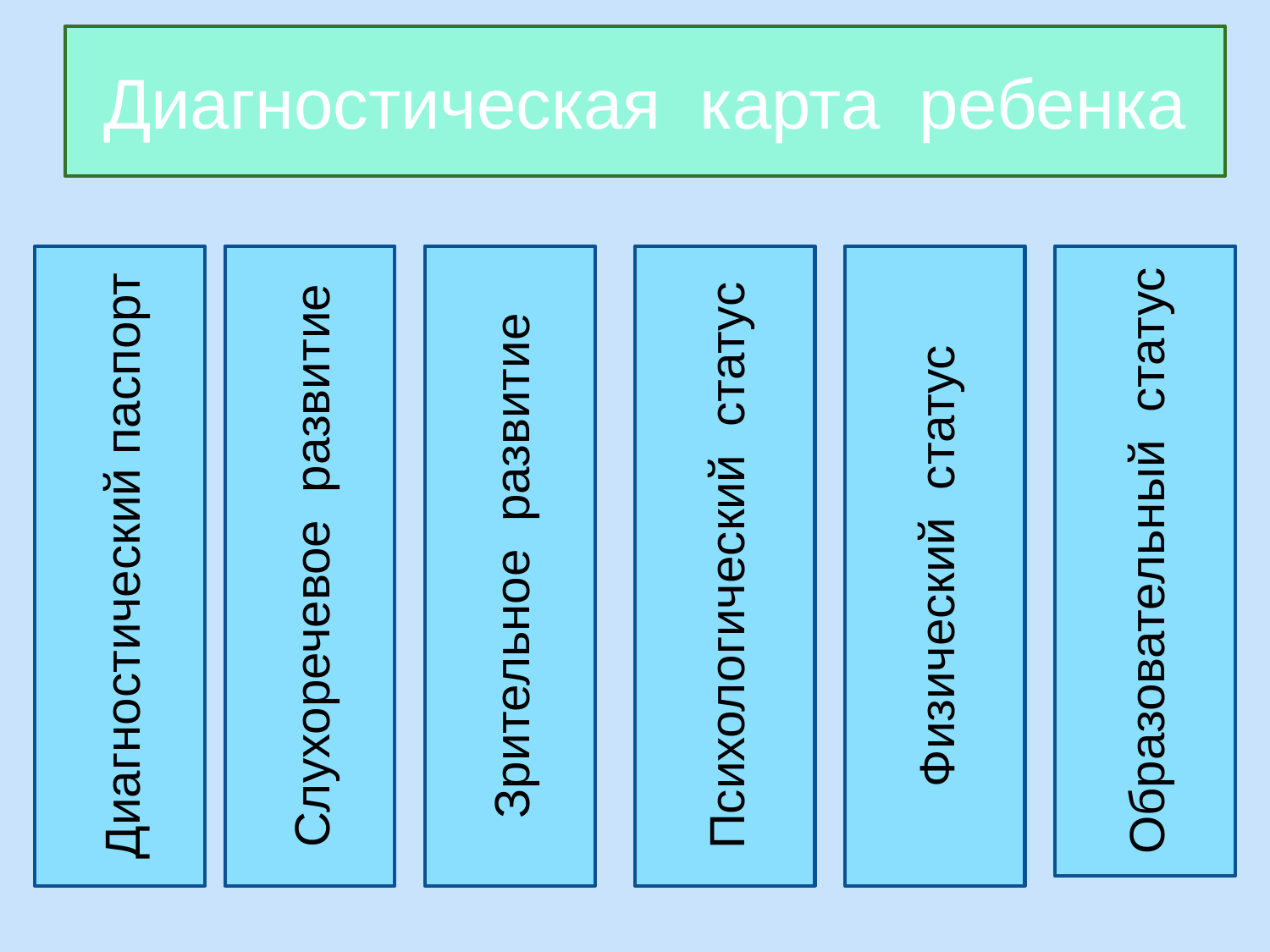

Диагностическая  карта  ребенка
Диагностический паспорт
Слухоречевое  развитие
Зрительное  развитие
Психологический  статус
Физический  статус
Образовательный  статус